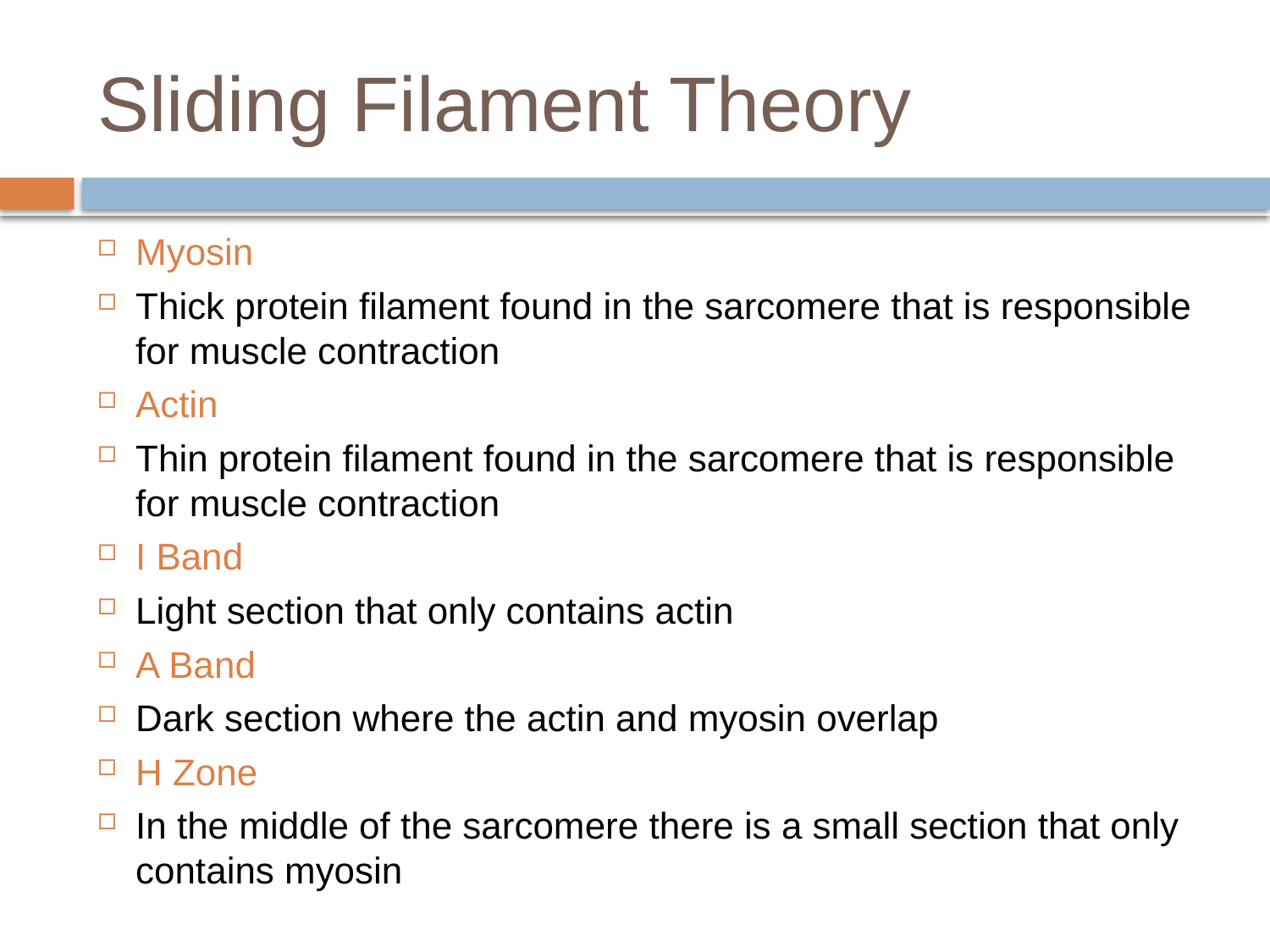

# Sliding Filament Theory
Myosin
Thick protein filament found in the sarcomere that is responsible for muscle contraction
Actin
Thin protein filament found in the sarcomere that is responsible for muscle contraction
I Band
Light section that only contains actin
A Band
Dark section where the actin and myosin overlap
H Zone
In the middle of the sarcomere there is a small section that only contains myosin